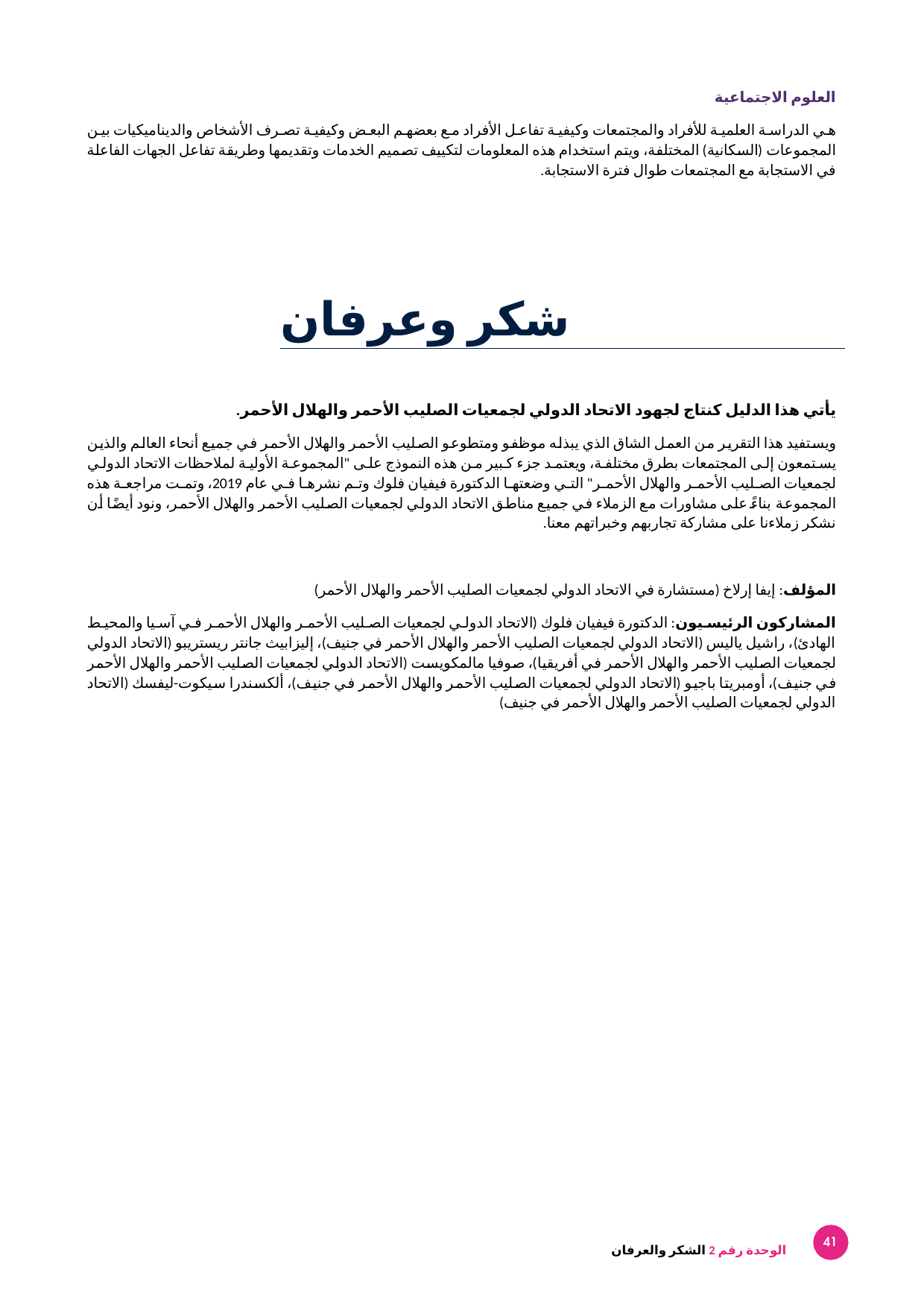

العلوم الاجتماعية
هي الدراسة العلمية للأفراد والمجتمعات وكيفية تفاعل الأفراد مع بعضهم البعض وكيفية تصرف الأشخاص والديناميكيات بين المجموعات (السكانية) المختلفة، ويتم استخدام هذه المعلومات لتكييف تصميم الخدمات وتقديمها وطريقة تفاعل الجهات الفاعلة في الاستجابة مع المجتمعات طوال فترة الاستجابة.
شكر وعرفان

يأتي هذا الدليل كنتاج لجهود الاتحاد الدولي لجمعيات الصليب الأحمر والهلال الأحمر.
ويستفيد هذا التقرير من العمل الشاق الذي يبذله موظفو ومتطوعو الصليب الأحمر والهلال الأحمر في جميع أنحاء العالم والذين يستمعون إلى المجتمعات بطرق مختلفة، ويعتمد جزء كبير من هذه النموذج على "المجموعة الأولية لملاحظات الاتحاد الدولي لجمعيات الصليب الأحمر والهلال الأحمر" التي وضعتها الدكتورة فيفيان فلوك وتم نشرها في عام 2019، وتمت مراجعة هذه المجموعة بناءً على مشاورات مع الزملاء في جميع مناطق الاتحاد الدولي لجمعيات الصليب الأحمر والهلال الأحمر، ونود أيضًا أن نشكر زملاءنا على مشاركة تجاربهم وخبراتهم معنا.

المؤلف: إيفا إرلاخ (مستشارة في الاتحاد الدولي لجمعيات الصليب الأحمر والهلال الأحمر)
المشاركون الرئيسيون: الدكتورة فيفيان فلوك (الاتحاد الدولي لجمعيات الصليب الأحمر والهلال الأحمر في آسيا والمحيط الهادئ)، راشيل ياليس (الاتحاد الدولي لجمعيات الصليب الأحمر والهلال الأحمر في جنيف)، إليزابيث جانتر ريستريبو (الاتحاد الدولي لجمعيات الصليب الأحمر والهلال الأحمر في أفريقيا)، صوفيا مالمكويست (الاتحاد الدولي لجمعيات الصليب الأحمر والهلال الأحمر في جنيف)، أومبريتا باجيو (الاتحاد الدولي لجمعيات الصليب الأحمر والهلال الأحمر في جنيف)، ألكسندرا سيكوت-ليفسك (الاتحاد الدولي لجمعيات الصليب الأحمر والهلال الأحمر في جنيف)

41
الوحدة رقم 2 الشكر والعرفان